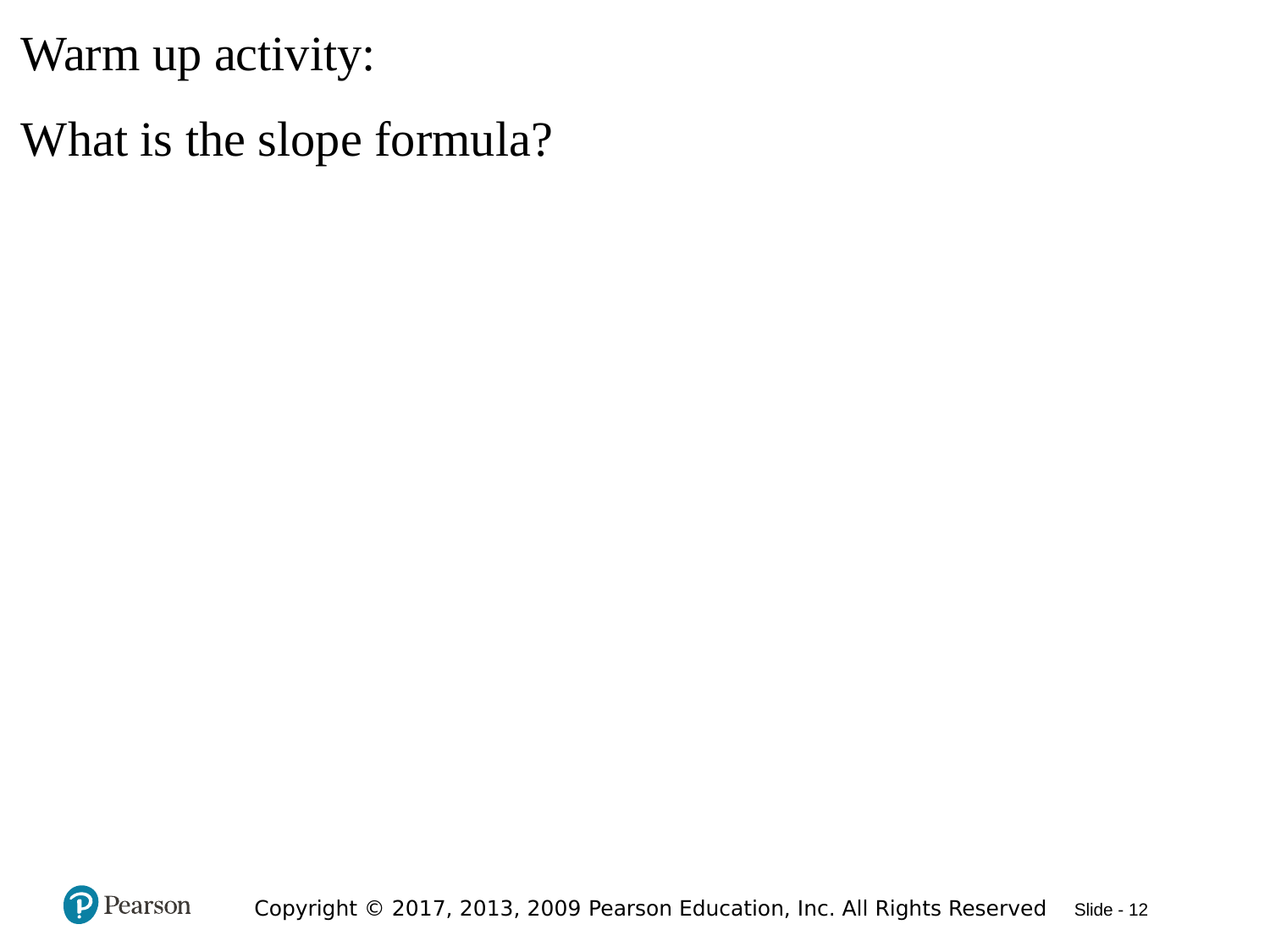

Warm up activity:
What is the slope formula?